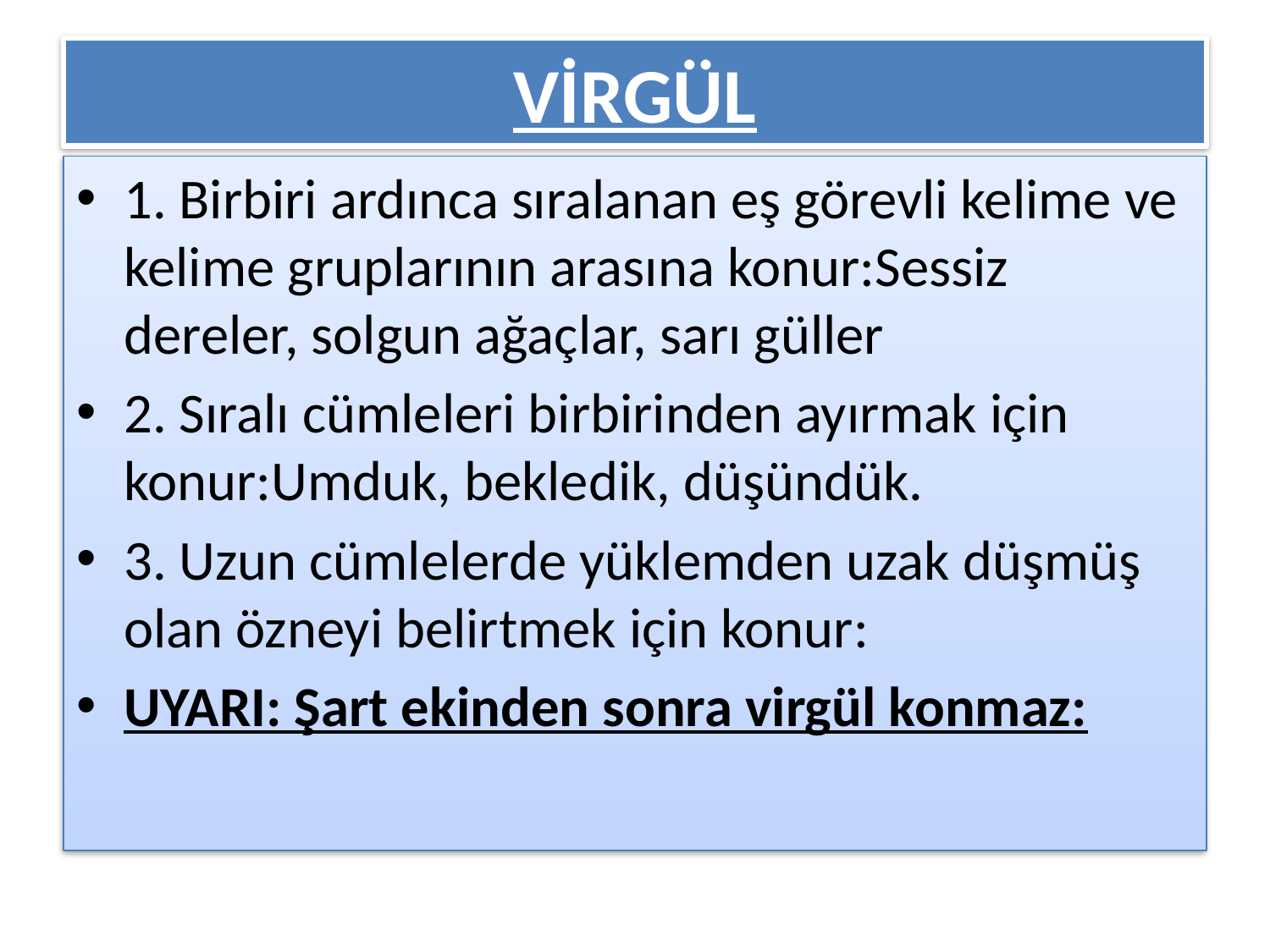

# VİRGÜL
1. Birbiri ardınca sıralanan eş görevli kelime ve kelime gruplarının arasına konur:Sessiz dereler, solgun ağaçlar, sarı güller
2. Sıralı cümleleri birbirinden ayırmak için konur:Umduk, bekledik, düşündük.
3. Uzun cümlelerde yüklemden uzak düşmüş olan özneyi belirtmek için konur:
UYARI: Şart ekinden sonra virgül konmaz: